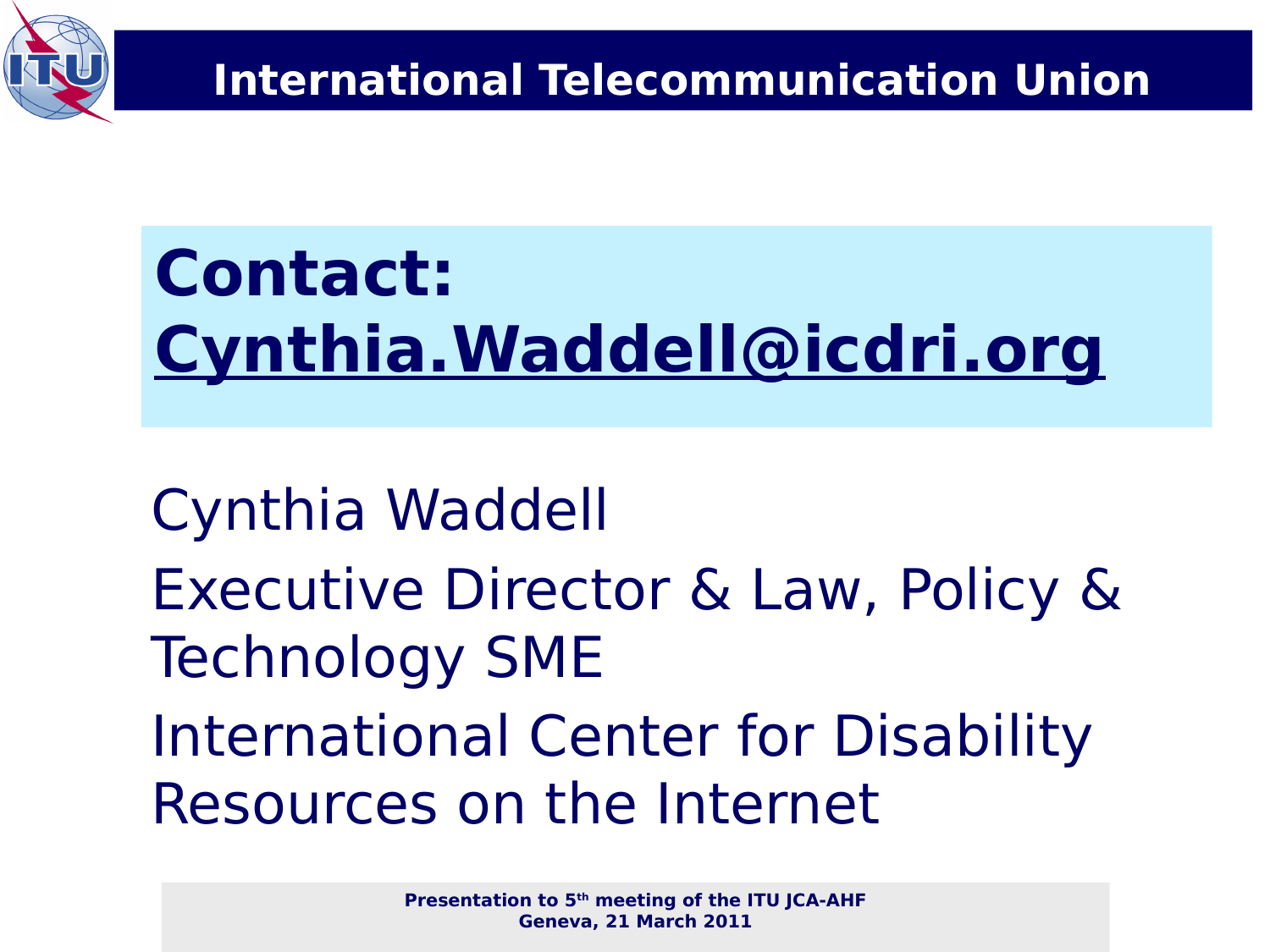

# Contact: Cynthia.Waddell@icdri.org
Cynthia Waddell
Executive Director & Law, Policy & Technology SME
International Center for Disability Resources on the Internet